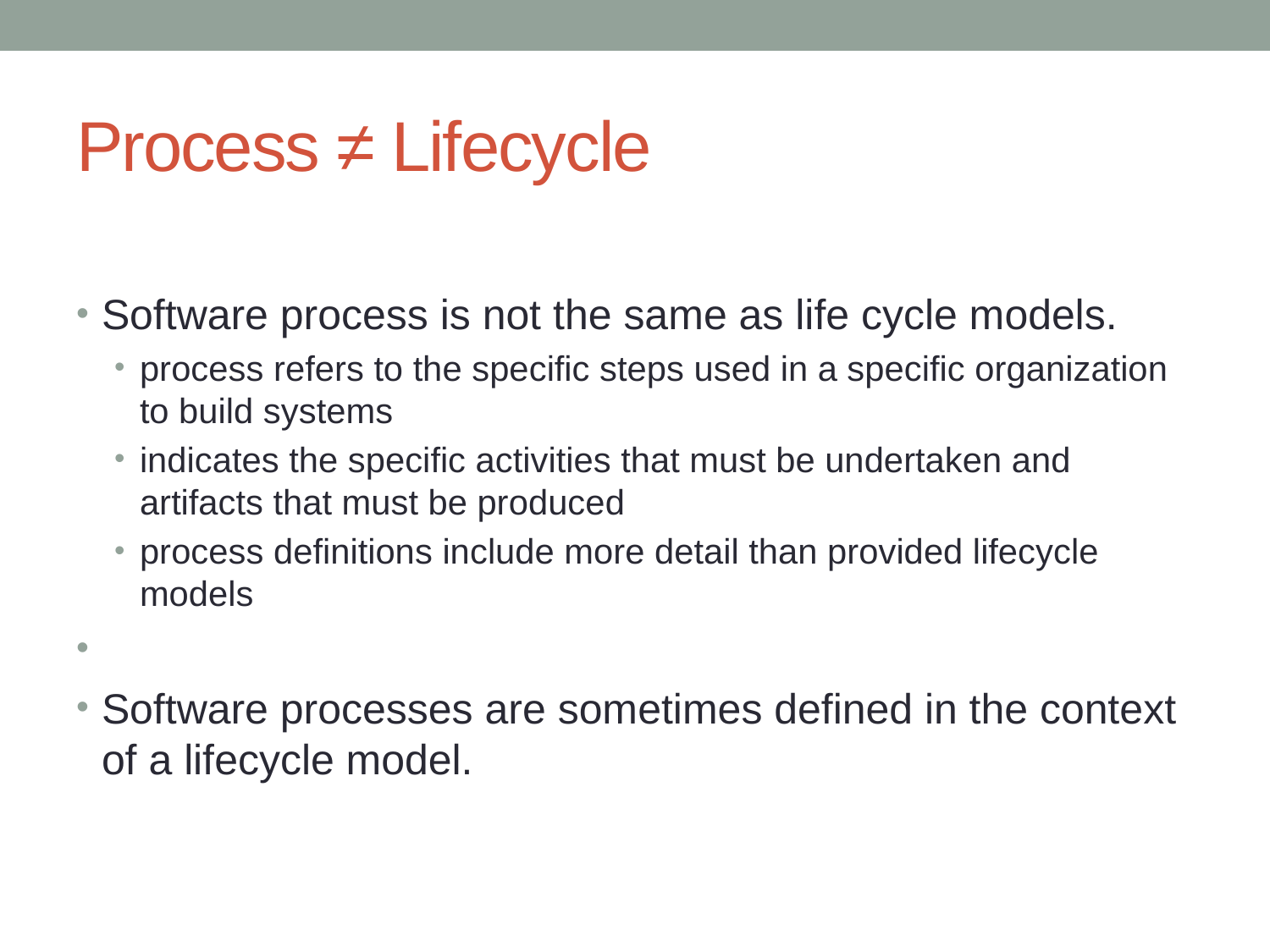

# Process ≠ Lifecycle

Software process is not the same as life cycle models.
process refers to the specific steps used in a specific organization to build systems
indicates the specific activities that must be undertaken and artifacts that must be produced
process definitions include more detail than provided lifecycle models

Software processes are sometimes defined in the context of a lifecycle model.